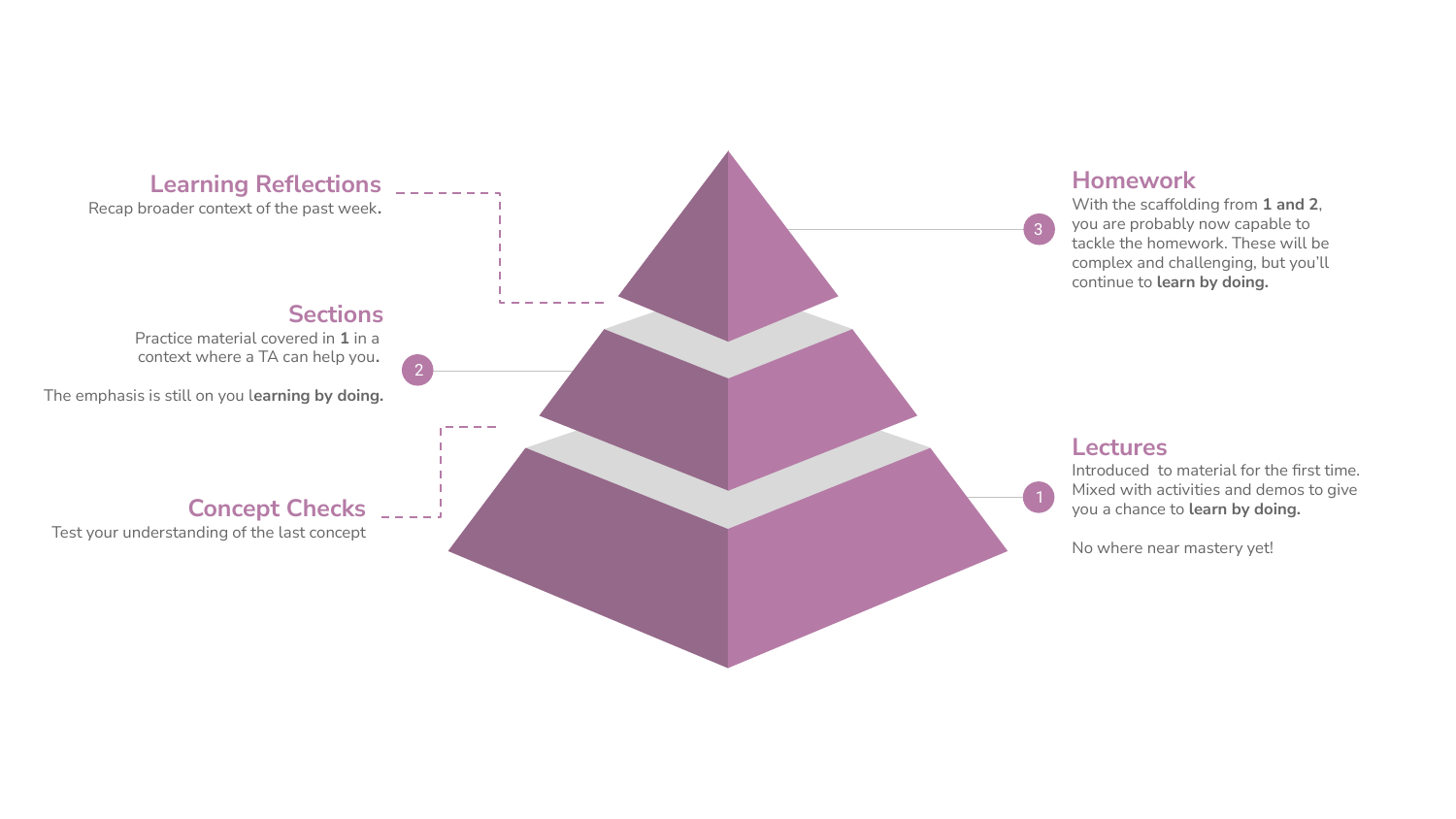

Homework
With the scaffolding from 1 and 2, you are probably now capable to tackle the homework. These will be complex and challenging, but you’ll continue to learn by doing.

Learning Reflections
Recap broader context of the past week.

3
Sections
Practice material covered in 1 in a
context where a TA can help you.
The emphasis is still on you learning by doing.
2

Lectures
Introduced  to material for the first time.
Mixed with activities and demos to give you a chance to learn by doing.
No where near mastery yet!

Concept Checks
Test your understanding of the last concept
1